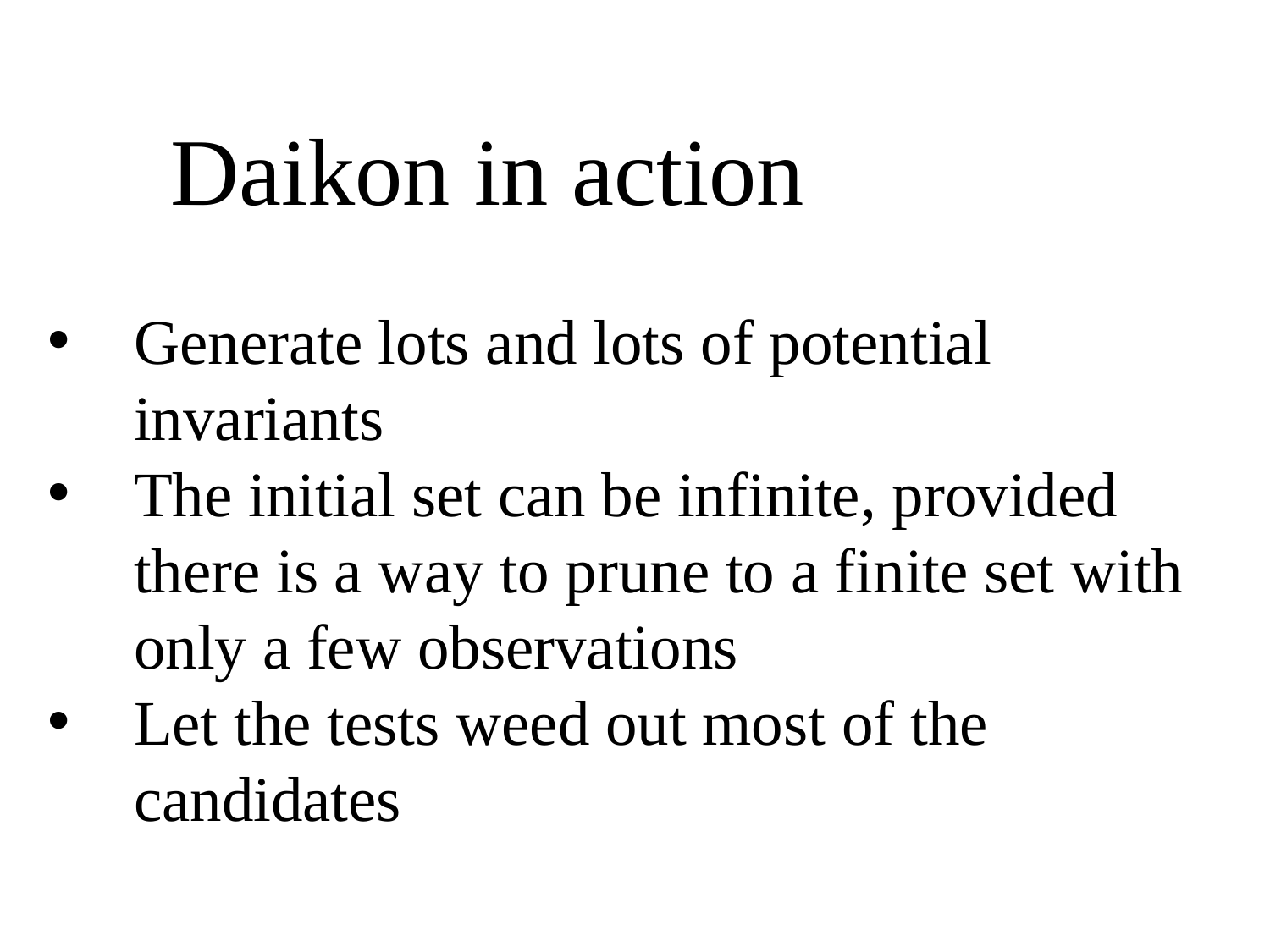

Daikon in action
Generate lots and lots of potential invariants
The initial set can be infinite, provided there is a way to prune to a finite set with only a few observations
Let the tests weed out most of the candidates